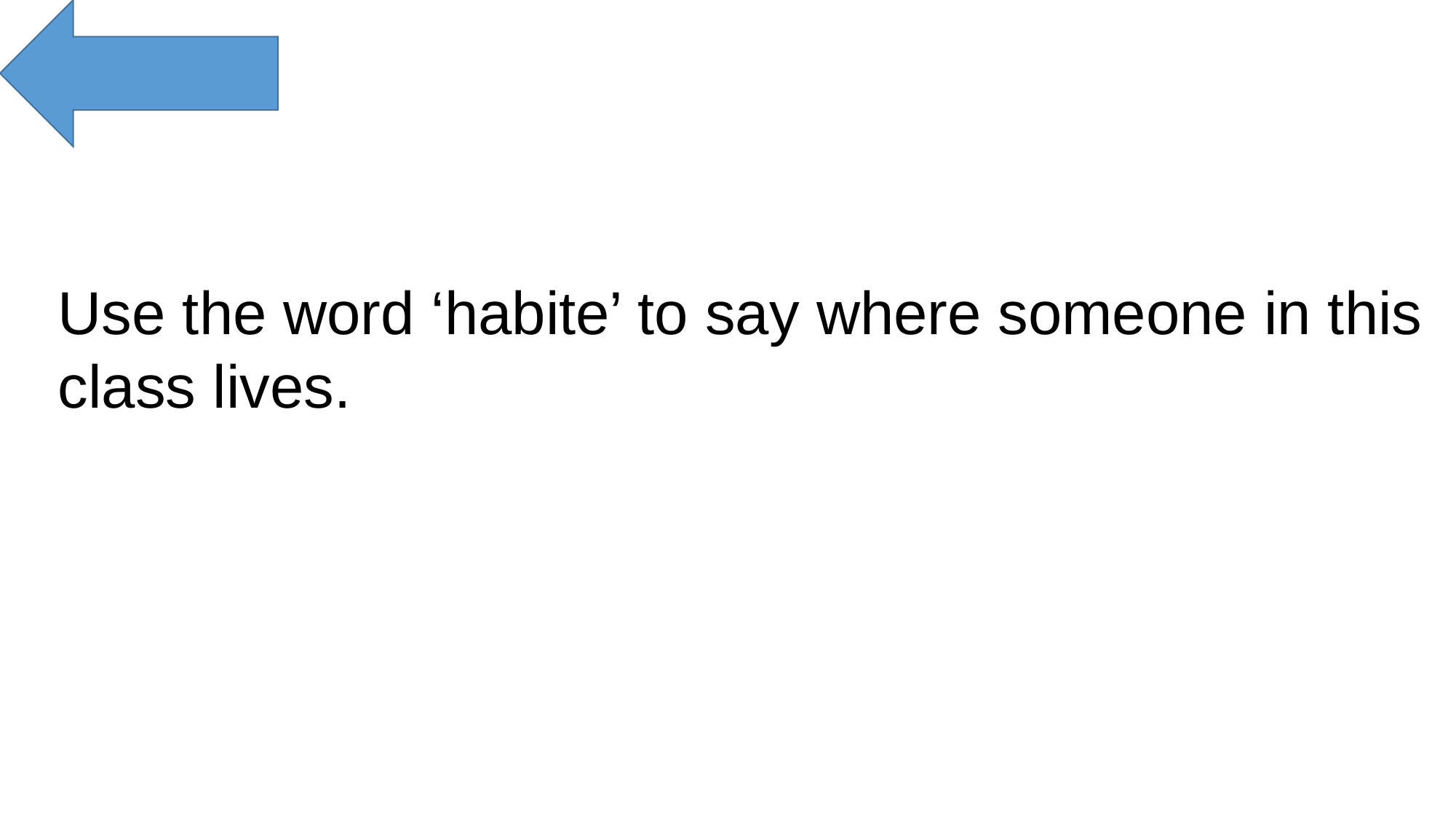

Use the word ‘habite’ to say where someone in this class lives.